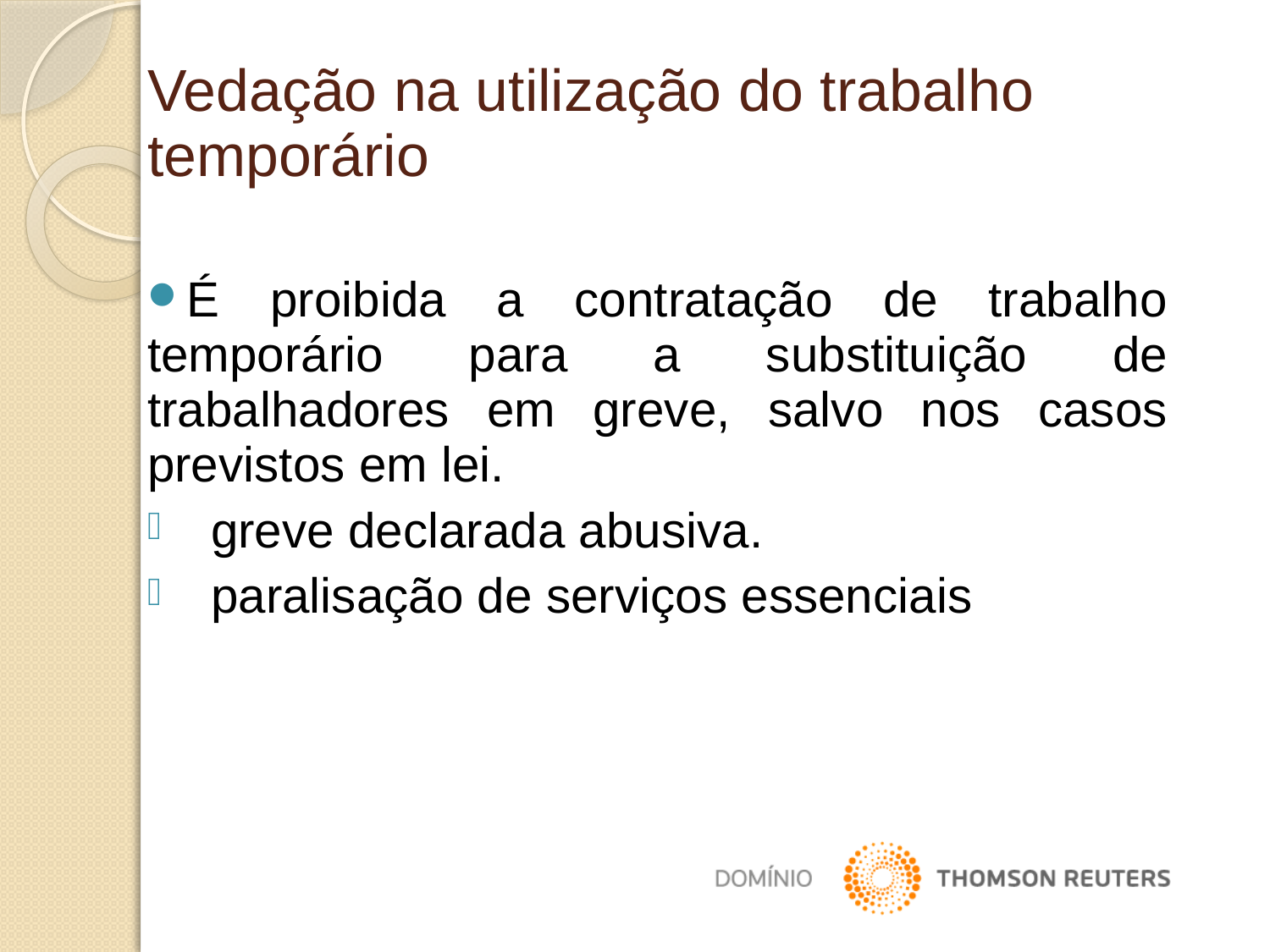

Vedação na utilização do trabalho temporário
É proibida a contratação de trabalho temporário para a substituição de trabalhadores em greve, salvo nos casos previstos em lei.
greve declarada abusiva.
paralisação de serviços essenciais